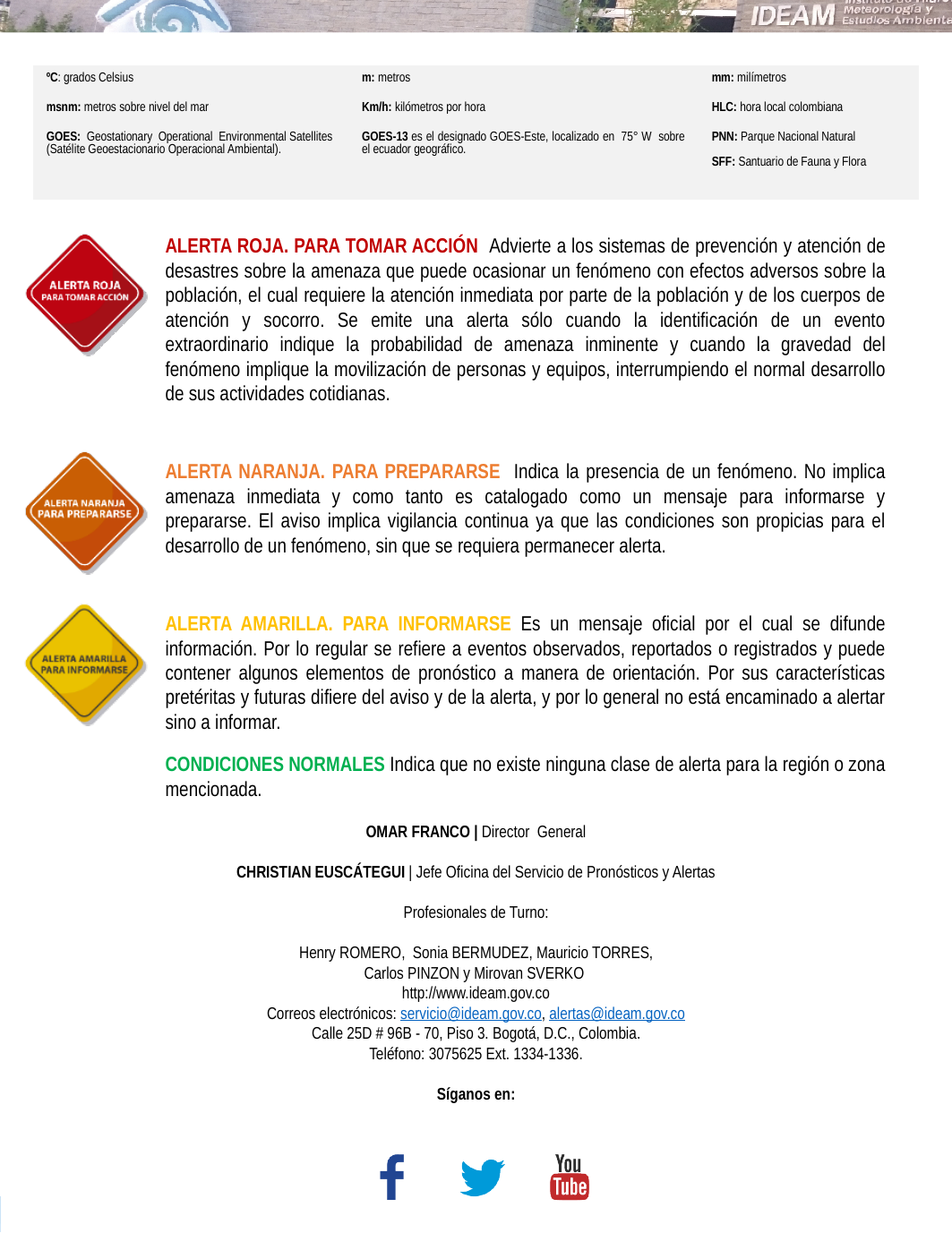

OMAR FRANCO | Director  General

CHRISTIAN EUSCÁTEGUI | Jefe Oficina del Servicio de Pronósticos y Alertas

Profesionales de Turno:

Henry ROMERO,  Sonia BERMUDEZ, Mauricio TORRES,
Carlos PINZON y Mirovan SVERKO
http://www.ideam.gov.co
Correos electrónicos: servicio@ideam.gov.co, alertas@ideam.gov.co
Calle 25D # 96B - 70, Piso 3. Bogotá, D.C., Colombia.
Teléfono: 3075625 Ext. 1334-1336.

Síganos en: